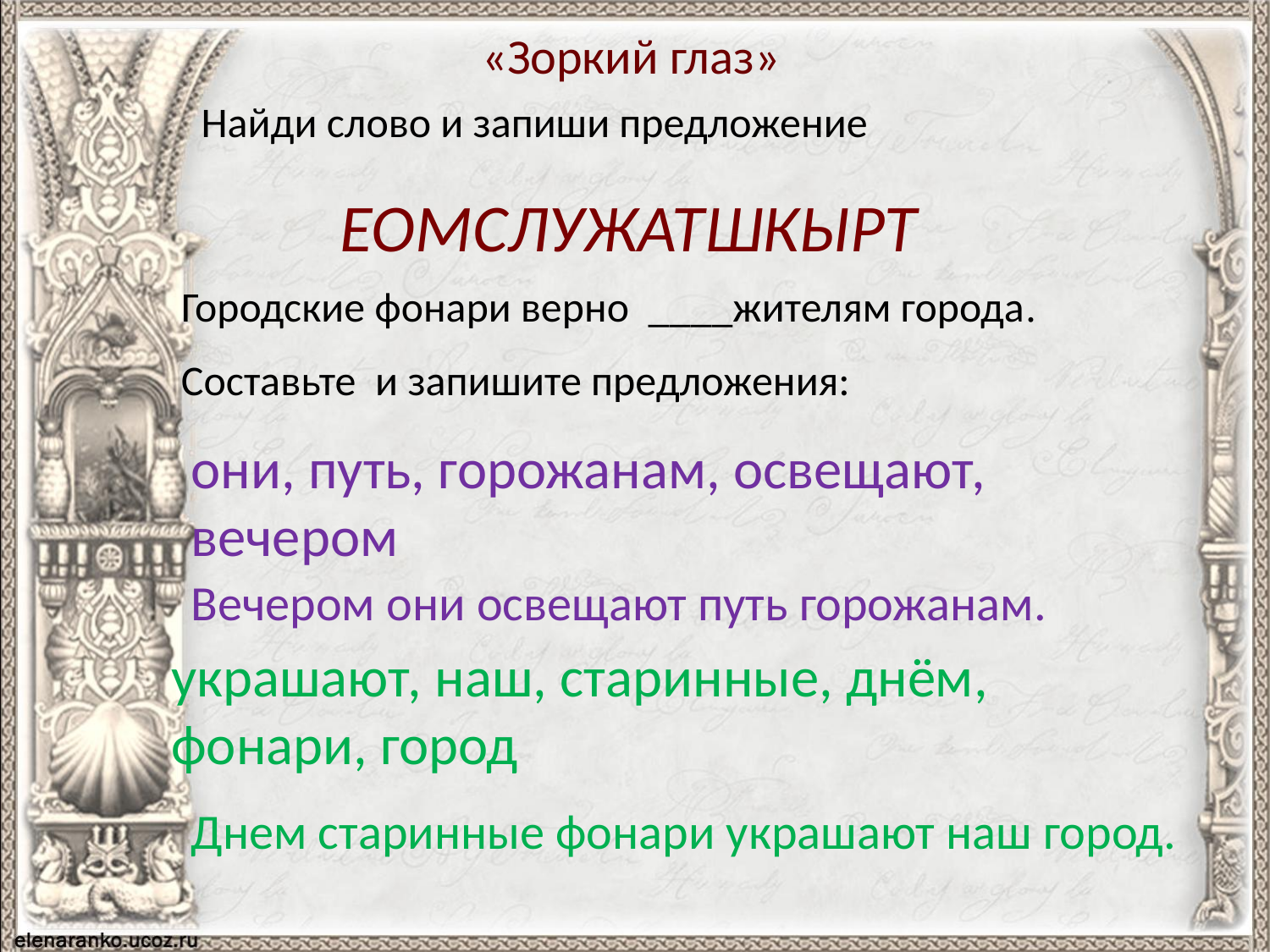

# «Зоркий глаз»
Найди слово и запиши предложение

ЕОМСЛУЖАТШКЫРТ

Городские фонари верно  ____жителям города.

Составьте  и запишите предложения:

они, путь, горожанам, освещают, вечером
Вечером они освещают путь горожанам.

украшают, наш, старинные, днём, фонари, город
Днем старинные фонари украшают наш город.